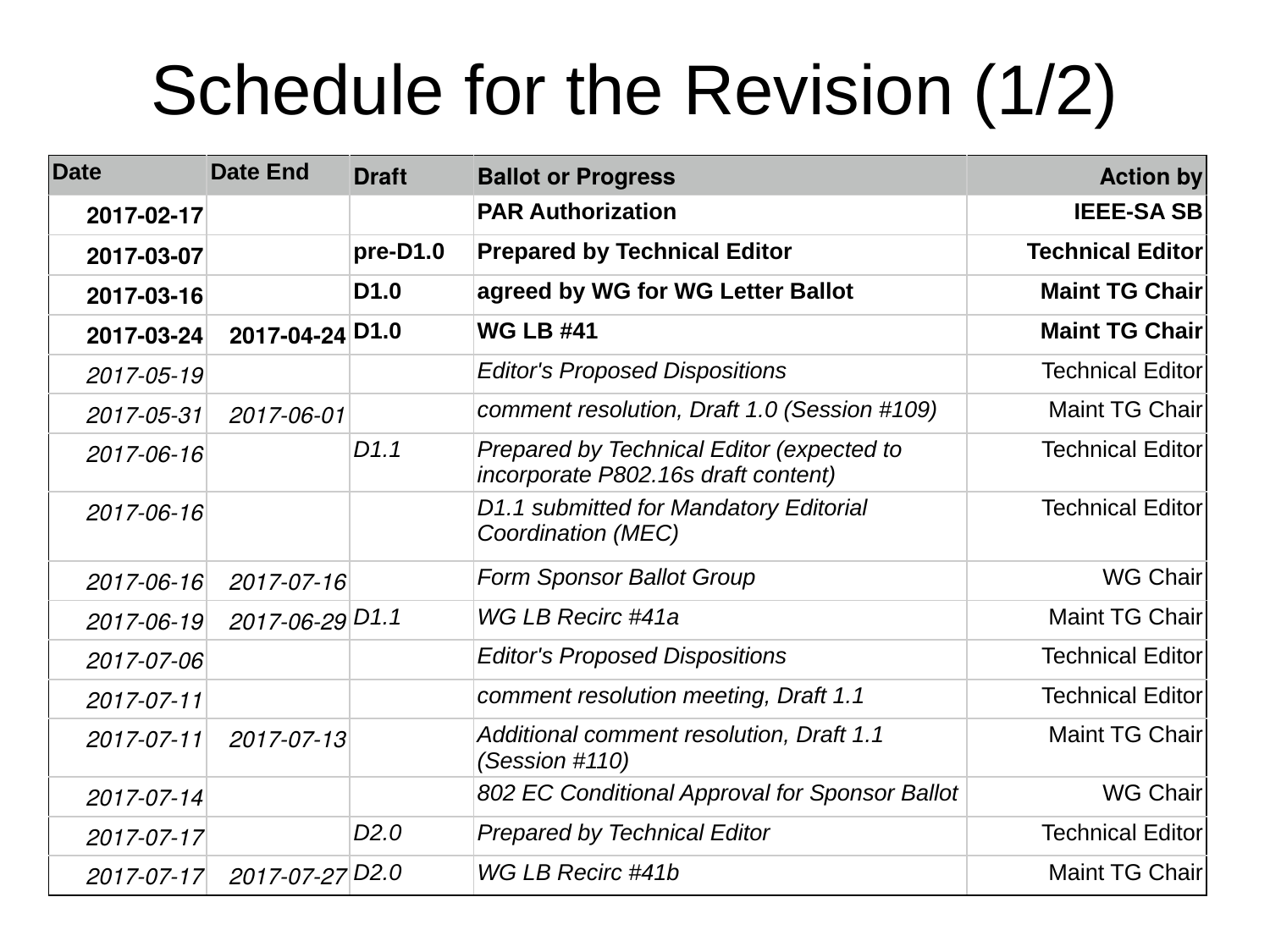

# Schedule for the Revision (1/2)
| Date | Date End | Draft | Ballot or Progress | Action by |
| --- | --- | --- | --- | --- |
| 2017-02-17 |  |  | PAR Authorization | IEEE-SA SB |
| 2017-03-07 |  | pre-D1.0 | Prepared by Technical Editor | Technical Editor |
| 2017-03-16 |  | D1.0 | agreed by WG for WG Letter Ballot | Maint TG Chair |
| 2017-03-24 | 2017-04-24 | D1.0 | WG LB #41 | Maint TG Chair |
| 2017-05-19 |  |  | Editor's Proposed Dispositions | Technical Editor |
| 2017-05-31 | 2017-06-01 |  | comment resolution, Draft 1.0 (Session #109) | Maint TG Chair |
| 2017-06-16 |  | D1.1 | Prepared by Technical Editor (expected to incorporate P802.16s draft content) | Technical Editor |
| 2017-06-16 |  |  | D1.1 submitted for Mandatory Editorial Coordination (MEC) | Technical Editor |
| 2017-06-16 | 2017-07-16 |  | Form Sponsor Ballot Group | WG Chair |
| 2017-06-19 | 2017-06-29 | D1.1 | WG LB Recirc #41a | Maint TG Chair |
| 2017-07-06 |  |  | Editor's Proposed Dispositions | Technical Editor |
| 2017-07-11 |  |  | comment resolution meeting, Draft 1.1 | Technical Editor |
| 2017-07-11 | 2017-07-13 |  | Additional comment resolution, Draft 1.1 (Session #110) | Maint TG Chair |
| 2017-07-14 |  |  | 802 EC Conditional Approval for Sponsor Ballot | WG Chair |
| 2017-07-17 |  | D2.0 | Prepared by Technical Editor | Technical Editor |
| 2017-07-17 | 2017-07-27 | D2.0 | WG LB Recirc #41b | Maint TG Chair |